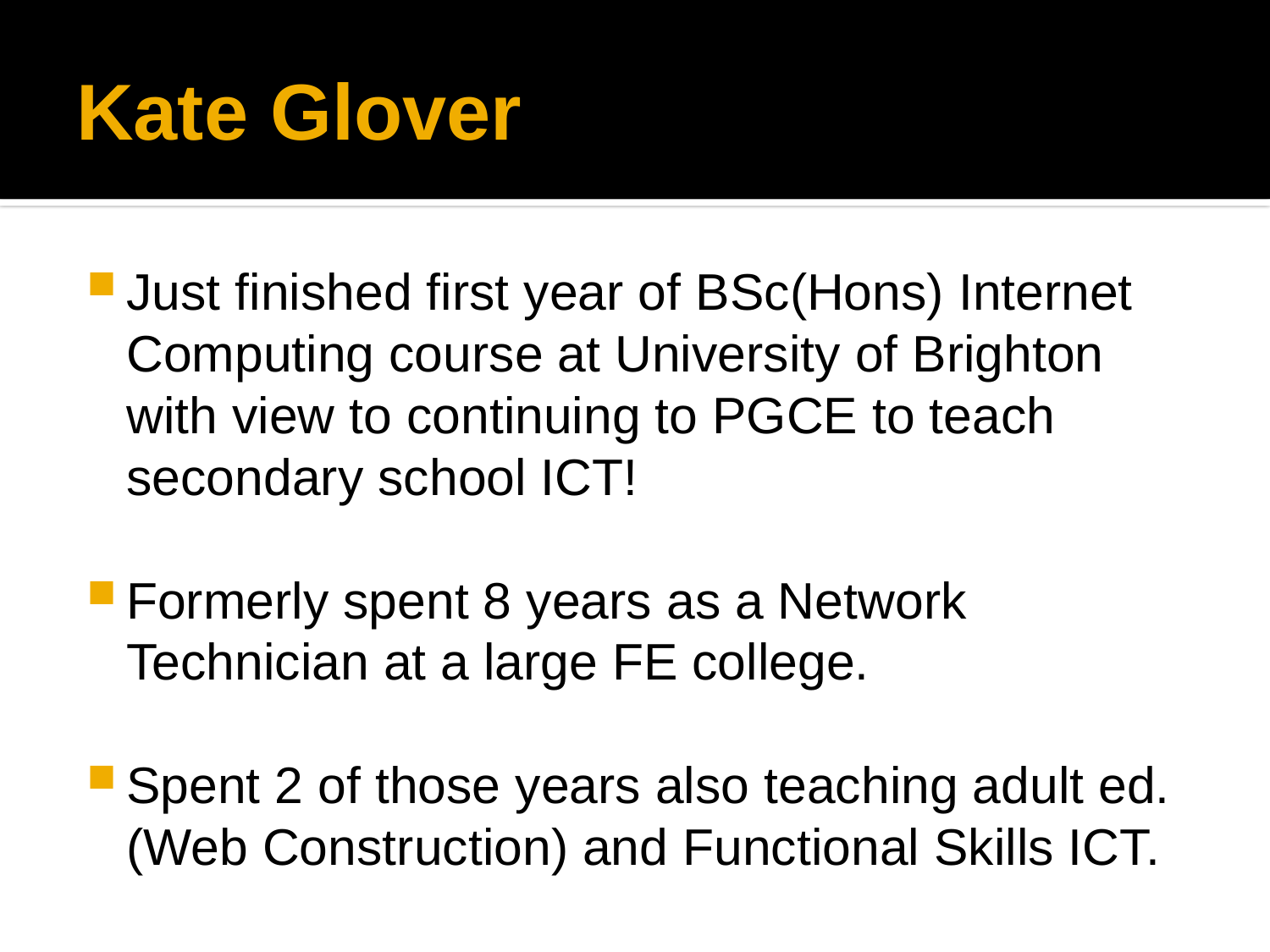

# Kate Glover
Just finished first year of BSc(Hons) Internet Computing course at University of Brighton with view to continuing to PGCE to teach secondary school ICT!

Formerly spent 8 years as a Network Technician at a large FE college.

Spent 2 of those years also teaching adult ed. (Web Construction) and Functional Skills ICT.